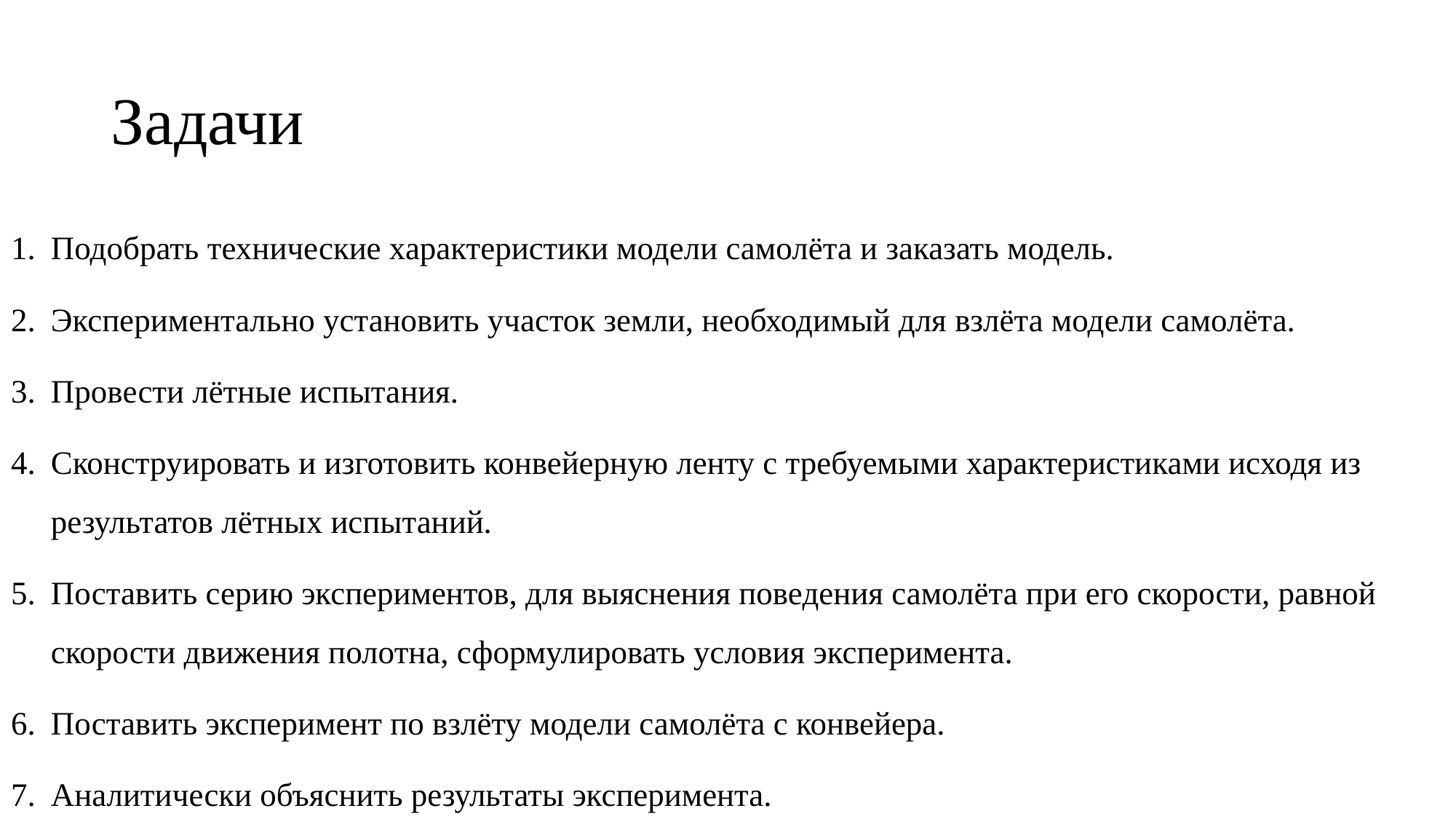

# Задачи
Подобрать технические характеристики модели самолёта и заказать модель.
Экспериментально установить участок земли, необходимый для взлёта модели самолёта.
Провести лётные испытания.
Сконструировать и изготовить конвейерную ленту с требуемыми характеристиками исходя из результатов лётных испытаний.
Поставить серию экспериментов, для выяснения поведения самолёта при его скорости, равной скорости движения полотна, сформулировать условия эксперимента.
Поставить эксперимент по взлёту модели самолёта с конвейера.
Аналитически объяснить результаты эксперимента.